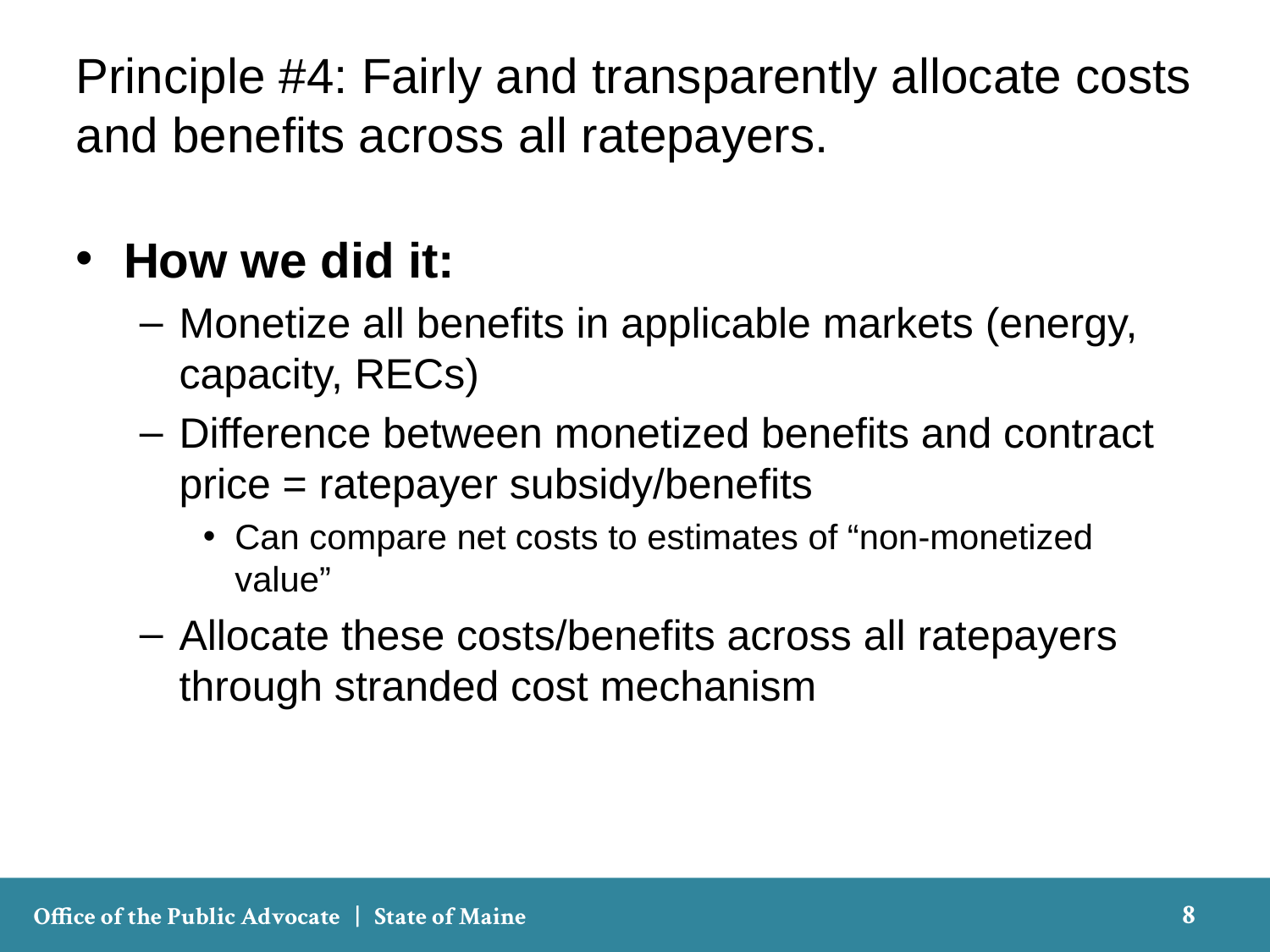

# Principle #4: Fairly and transparently allocate costs and benefits across all ratepayers.
How we did it:
Monetize all benefits in applicable markets (energy, capacity, RECs)
Difference between monetized benefits and contract price = ratepayer subsidy/benefits
Can compare net costs to estimates of “non-monetized value”
Allocate these costs/benefits across all ratepayers through stranded cost mechanism
8